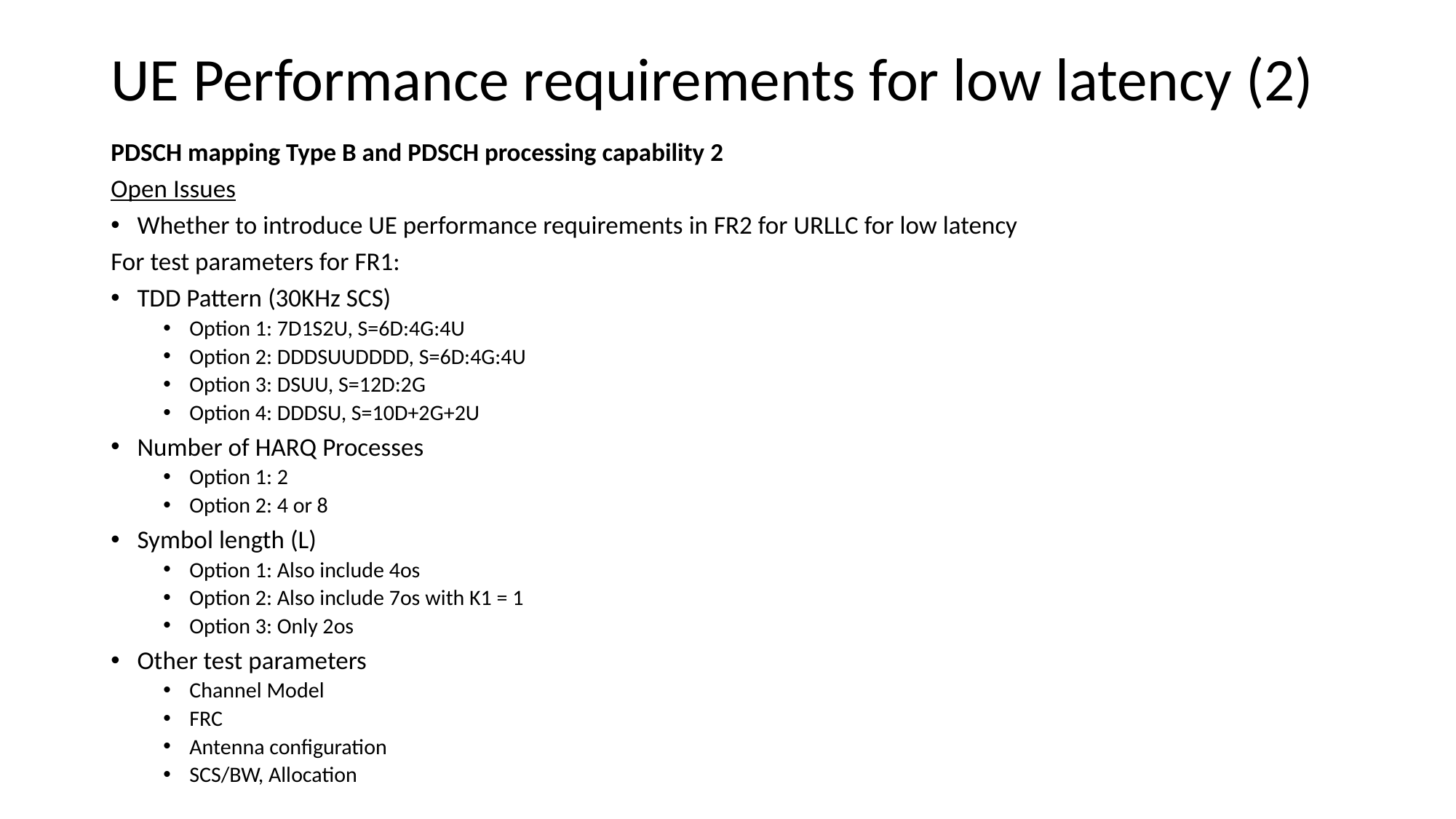

# UE Performance requirements for low latency (2)
PDSCH mapping Type B and PDSCH processing capability 2
Open Issues
Whether to introduce UE performance requirements in FR2 for URLLC for low latency
For test parameters for FR1:
TDD Pattern (30KHz SCS)
Option 1: 7D1S2U, S=6D:4G:4U
Option 2: DDDSUUDDDD, S=6D:4G:4U
Option 3: DSUU, S=12D:2G
Option 4: DDDSU, S=10D+2G+2U
Number of HARQ Processes
Option 1: 2
Option 2: 4 or 8
Symbol length (L)
Option 1: Also include 4os
Option 2: Also include 7os with K1 = 1
Option 3: Only 2os
Other test parameters
Channel Model
FRC
Antenna configuration
SCS/BW, Allocation